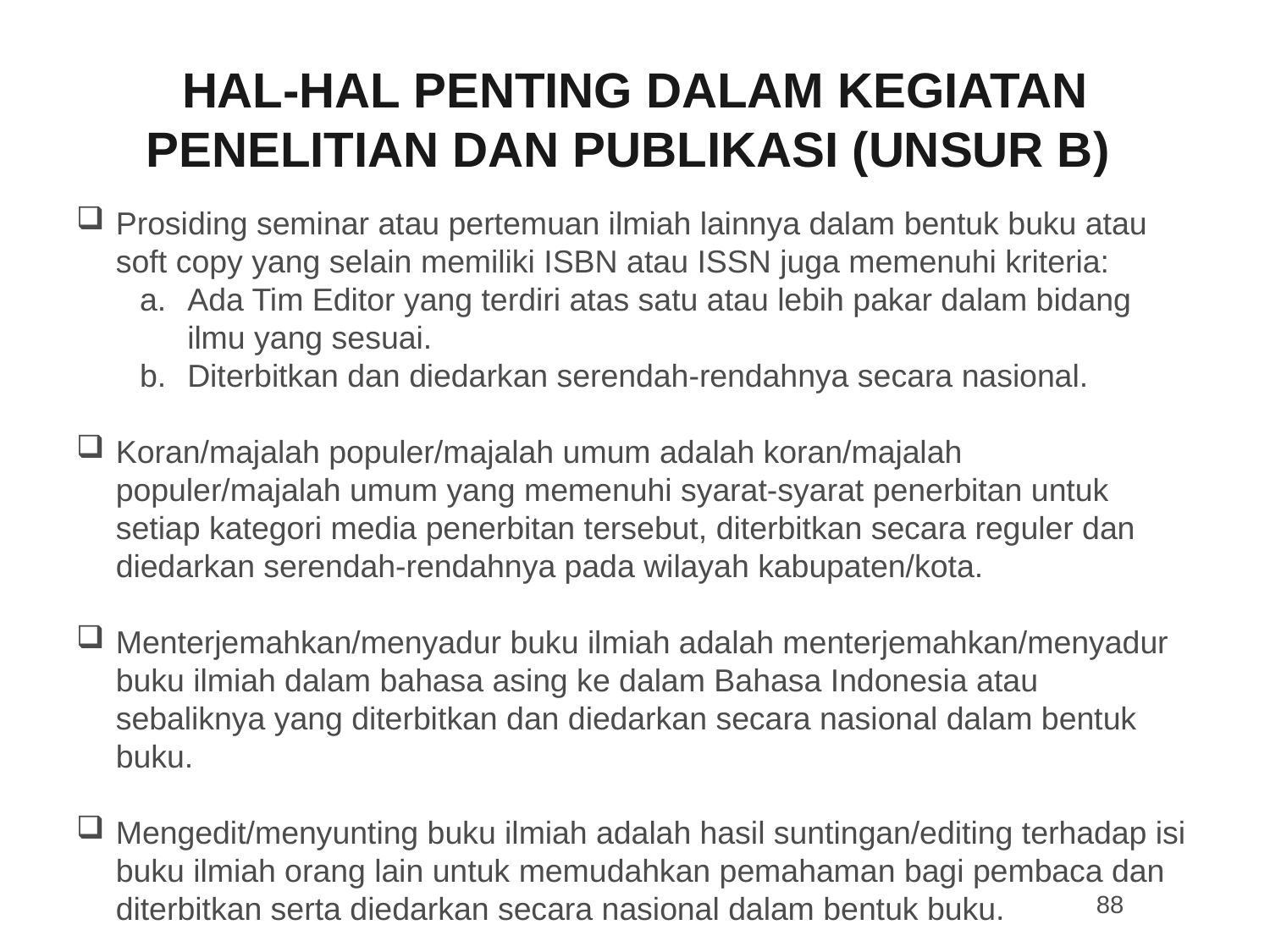

# HAL-HAL PENTING DALAM KEGIATAN PENELITIAN DAN PUBLIKASI (UNSUR B)
Prosiding seminar atau pertemuan ilmiah lainnya dalam bentuk buku atau soft copy yang selain memiliki ISBN atau ISSN juga memenuhi kriteria:
Ada Tim Editor yang terdiri atas satu atau lebih pakar dalam bidang ilmu yang sesuai.
Diterbitkan dan diedarkan serendah-rendahnya secara nasional.

Koran/majalah populer/majalah umum adalah koran/majalah populer/majalah umum yang memenuhi syarat-syarat penerbitan untuk setiap kategori media penerbitan tersebut, diterbitkan secara reguler dan diedarkan serendah-rendahnya pada wilayah kabupaten/kota.

Menterjemahkan/menyadur buku ilmiah adalah menterjemahkan/menyadur buku ilmiah dalam bahasa asing ke dalam Bahasa Indonesia atau sebaliknya yang diterbitkan dan diedarkan secara nasional dalam bentuk buku.

Mengedit/menyunting buku ilmiah adalah hasil suntingan/editing terhadap isi buku ilmiah orang lain untuk memudahkan pemahaman bagi pembaca dan diterbitkan serta diedarkan secara nasional dalam bentuk buku.
88